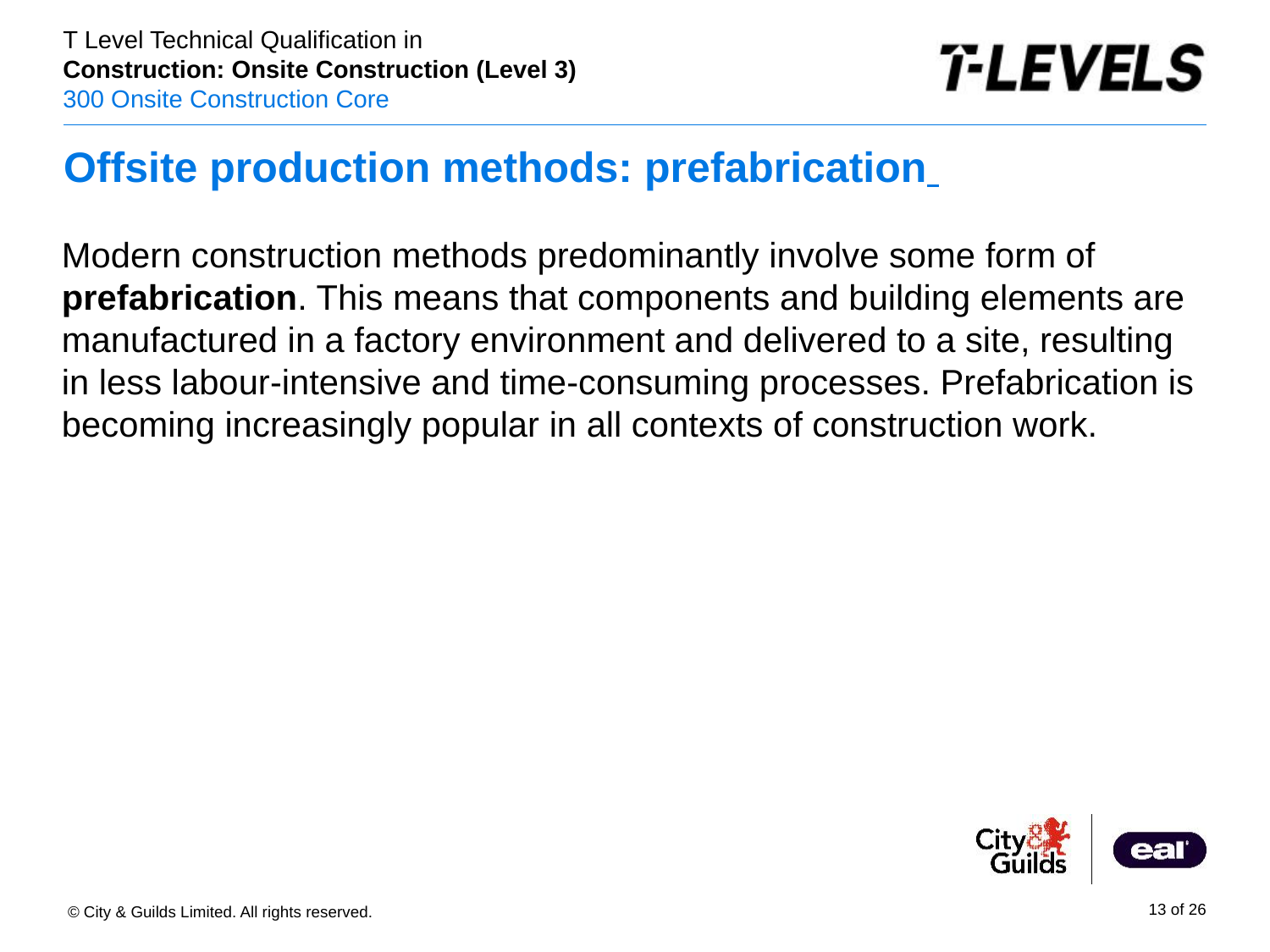

# Offsite production methods: prefabrication
Modern construction methods predominantly involve some form of prefabrication. This means that components and building elements are manufactured in a factory environment and delivered to a site, resulting in less labour-intensive and time-consuming processes. Prefabrication is becoming increasingly popular in all contexts of construction work.